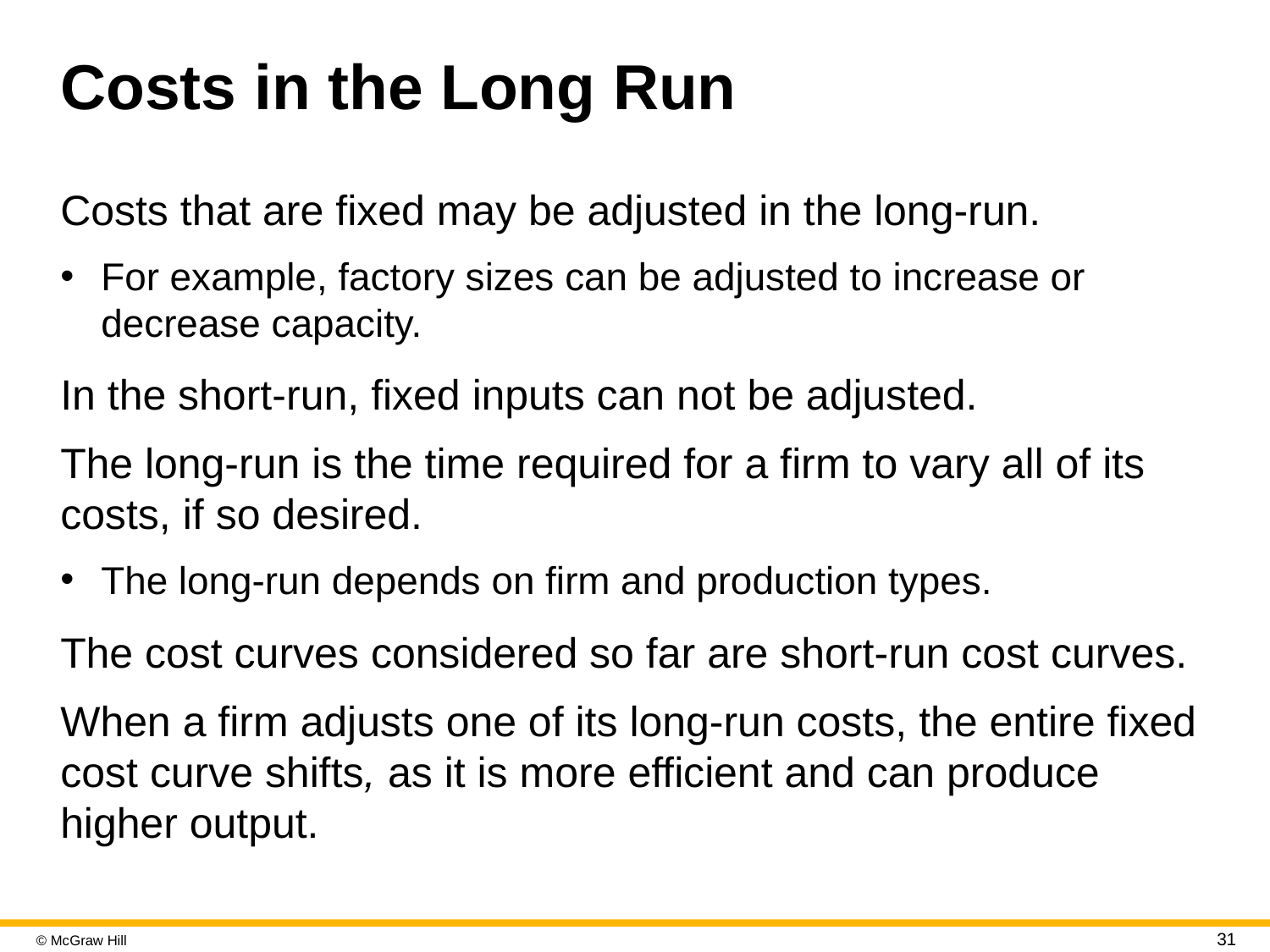

# Costs in the Long Run
Costs that are fixed may be adjusted in the long-run.
For example, factory sizes can be adjusted to increase or decrease capacity.
In the short-run, fixed inputs can not be adjusted.
The long-run is the time required for a firm to vary all of its costs, if so desired.
The long-run depends on firm and production types.
The cost curves considered so far are short-run cost curves.
When a firm adjusts one of its long-run costs, the entire fixed cost curve shifts, as it is more efficient and can produce higher output.